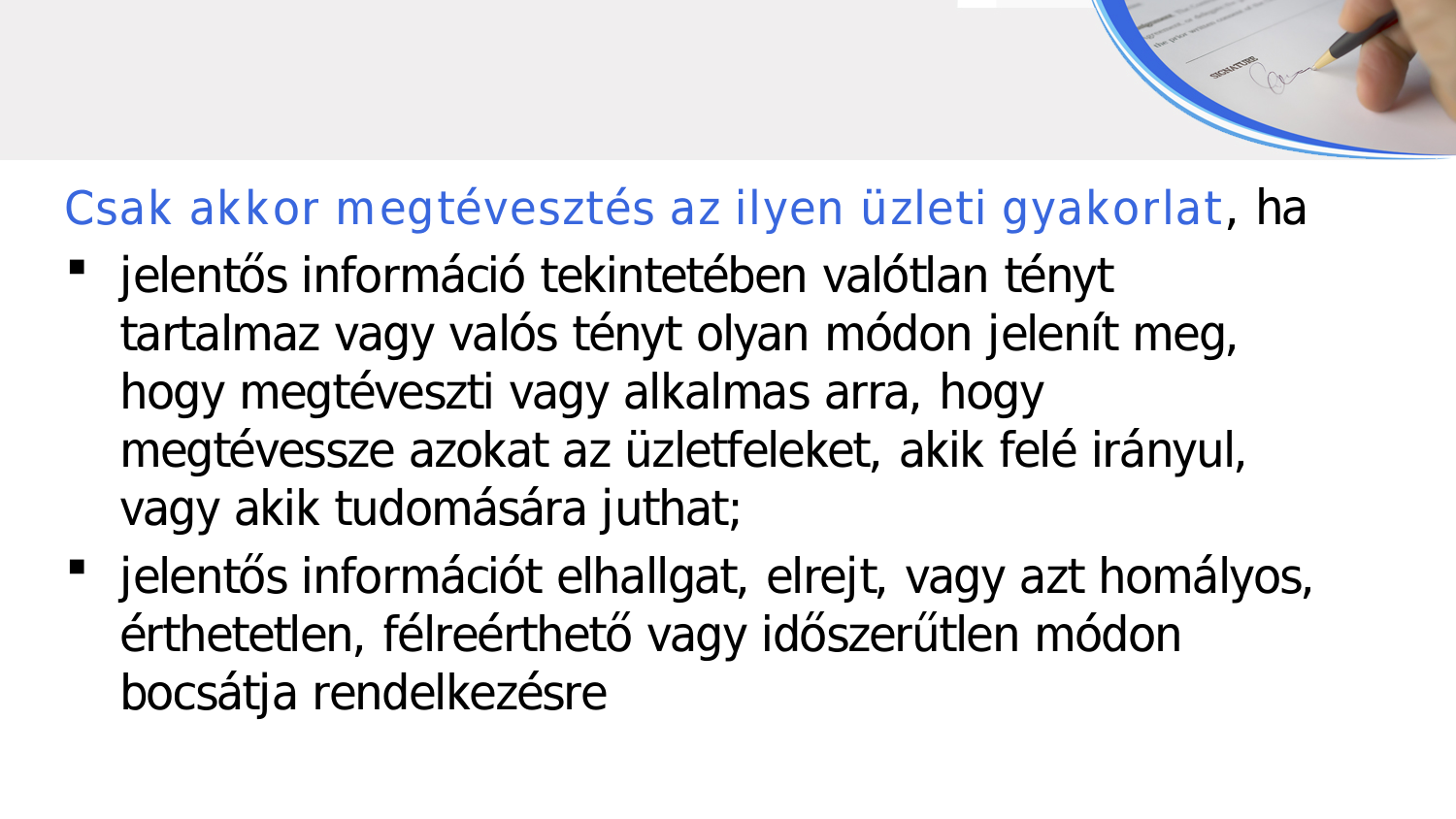

Csak akkor megtévesztés az ilyen üzleti gyakorlat, ha
jelentős információ tekintetében valótlan tényt tartalmaz vagy valós tényt olyan módon jelenít meg, hogy megtéveszti vagy alkalmas arra, hogy megtévessze azokat az üzletfeleket, akik felé irányul, vagy akik tudomására juthat;
jelentős információt elhallgat, elrejt, vagy azt homályos, érthetetlen, félreérthető vagy időszerűtlen módon bocsátja rendelkezésre